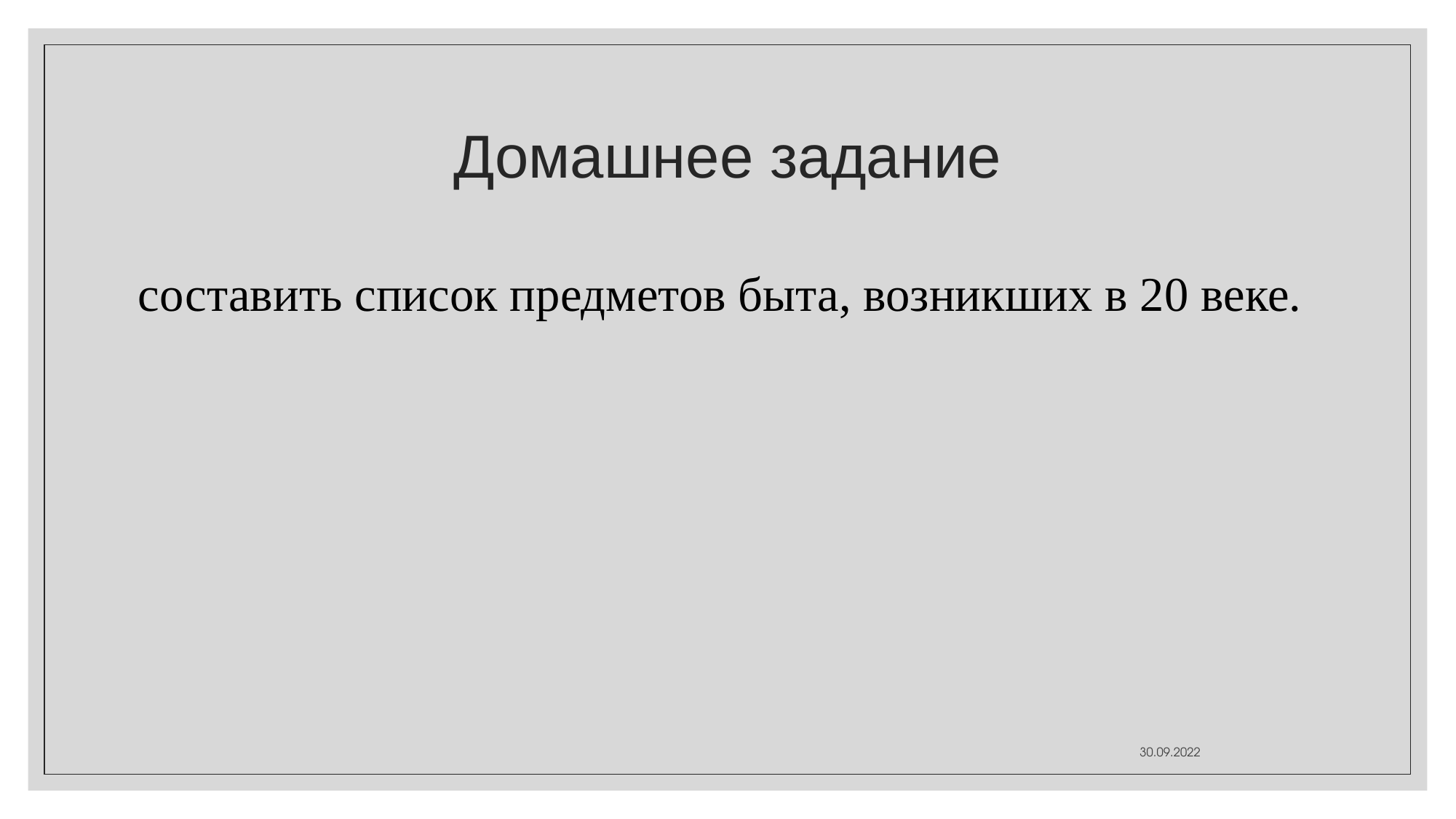

# Домашнее задание
составить список предметов быта, возникших в 20 веке.

30.09.2022